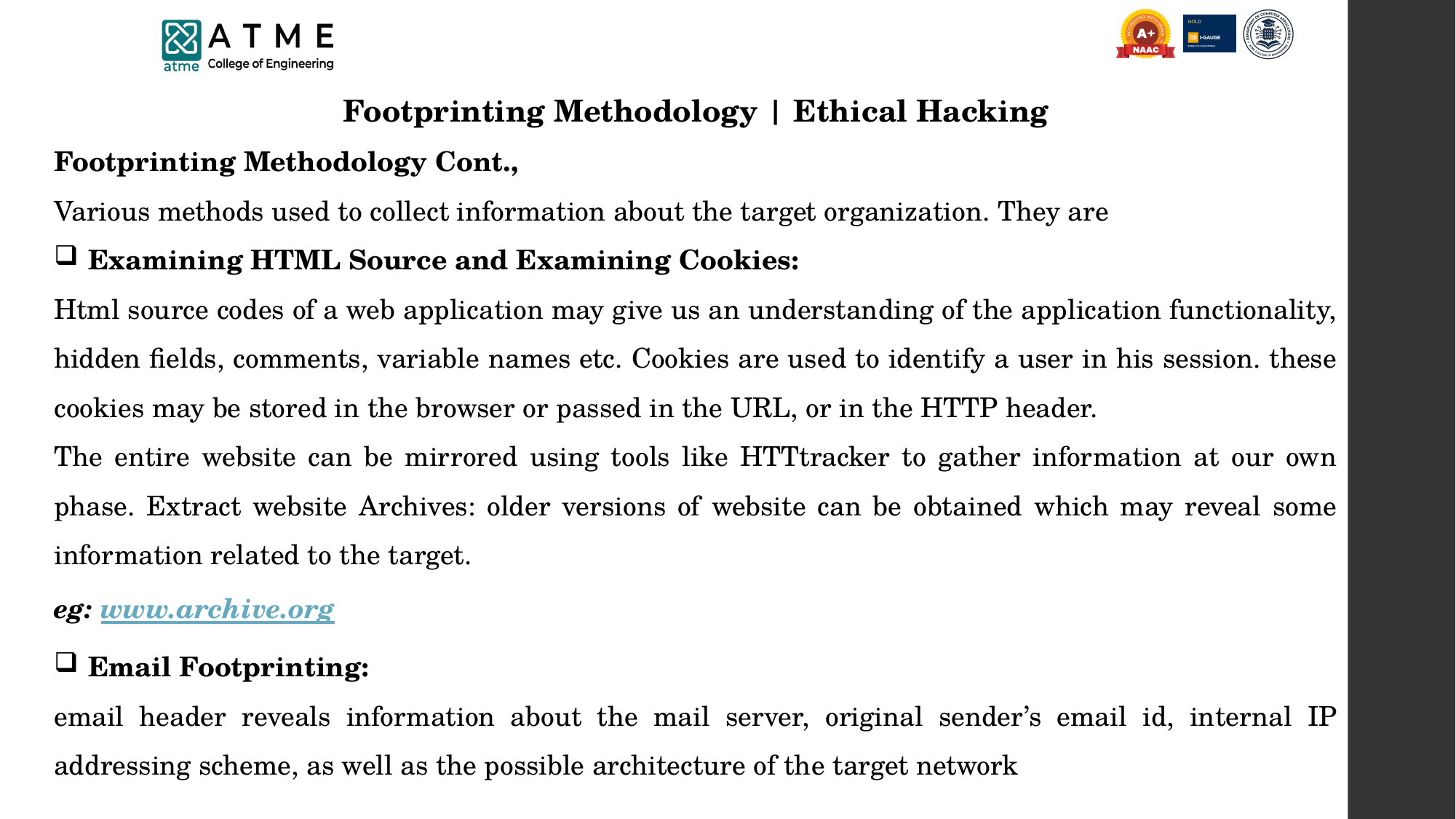

Footprinting Methodology | Ethical Hacking
Footprinting Methodology Cont.,
Various methods used to collect information about the target organization. They are
Examining HTML Source and Examining Cookies:
Html source codes of a web application may give us an understanding of the application functionality, hidden fields, comments, variable names etc. Cookies are used to identify a user in his session. these cookies may be stored in the browser or passed in the URL, or in the HTTP header.
The entire website can be mirrored using tools like HTTtracker to gather information at our own phase. Extract website Archives: older versions of website can be obtained which may reveal some information related to the target.
eg: www.archive.org
Email Footprinting:
email header reveals information about the mail server, original sender’s email id, internal IP addressing scheme, as well as the possible architecture of the target network